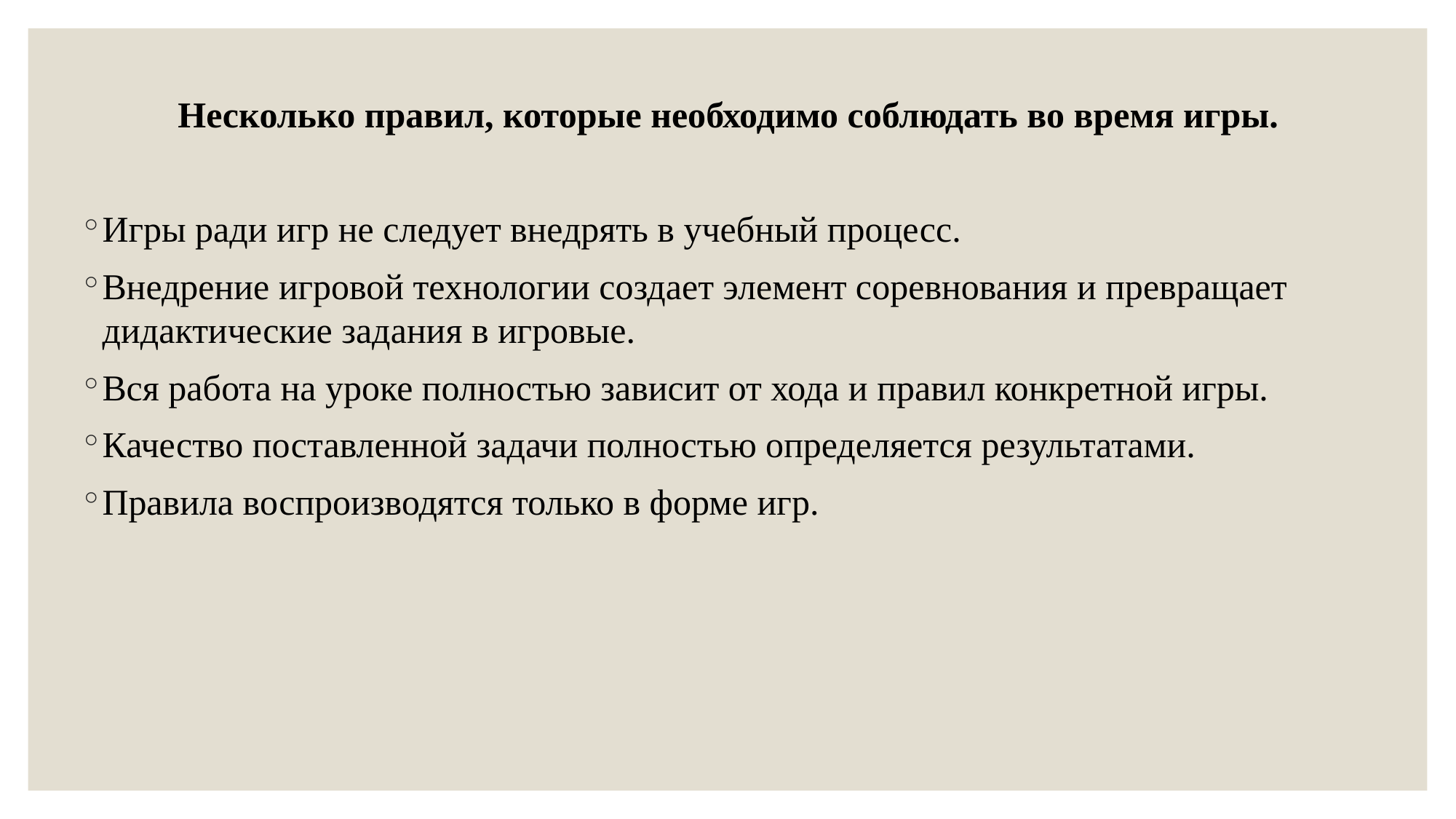

Несколько правил, которые необходимо соблюдать во время игры.

Игры ради игр не следует внедрять в учебный процесс.
Внедрение игровой технологии создает элемент соревнования и превращает дидактические задания в игровые.
Вся работа на уроке полностью зависит от хода и правил конкретной игры.
Качество поставленной задачи полностью определяется результатами.
Правила воспроизводятся только в форме игр.